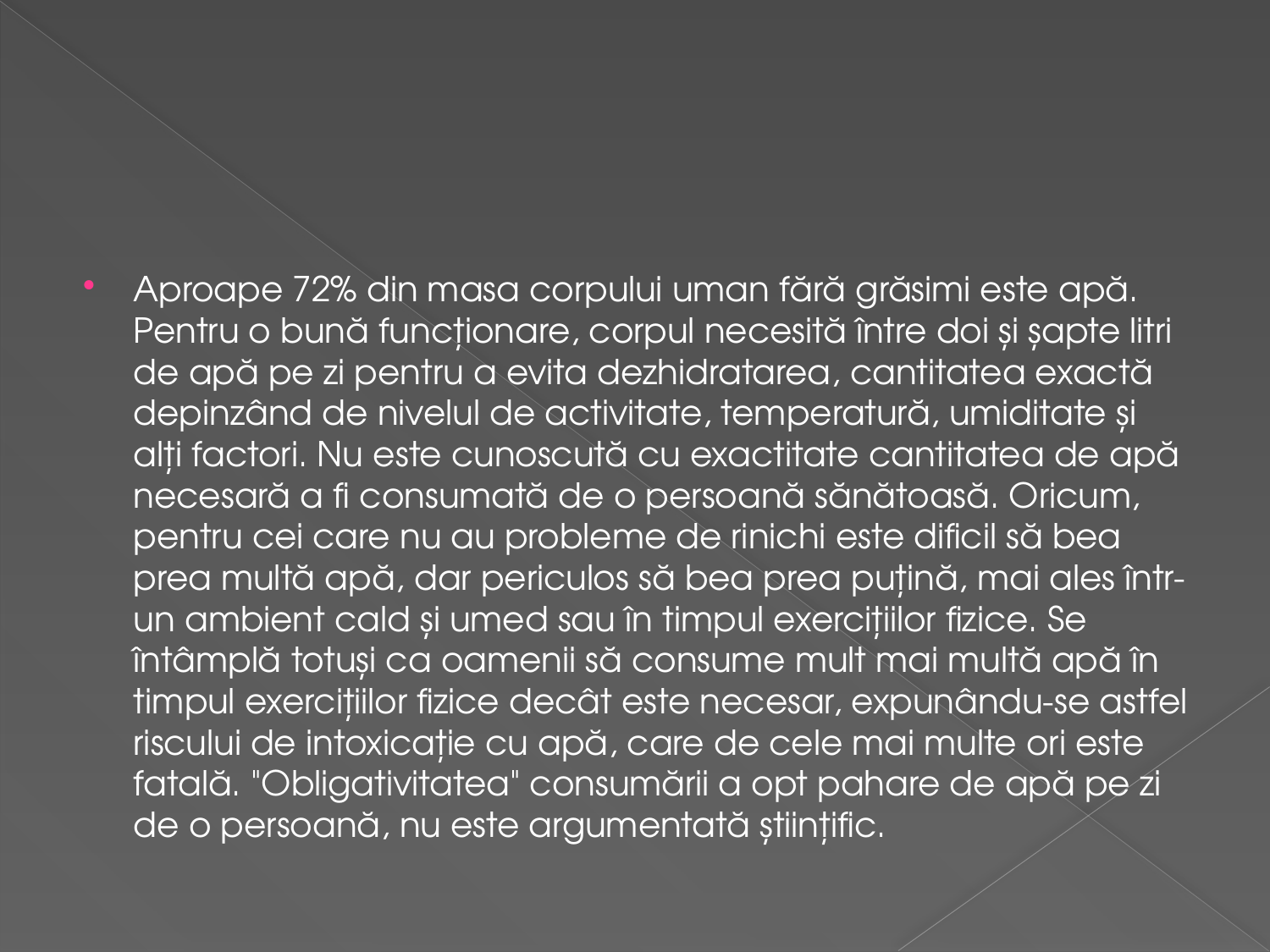

Aproape 72% din masa corpului uman fără grăsimi este apă. Pentru o bună funcționare, corpul necesită între doi și șapte litri de apă pe zi pentru a evita dezhidratarea, cantitatea exactă depinzând de nivelul de activitate, temperatură, umiditate și alți factori. Nu este cunoscută cu exactitate cantitatea de apă necesară a fi consumată de o persoană sănătoasă. Oricum, pentru cei care nu au probleme de rinichi este dificil să bea prea multă apă, dar periculos să bea prea puțină, mai ales într-un ambient cald și umed sau în timpul exercițiilor fizice. Se întâmplă totuși ca oamenii să consume mult mai multă apă în timpul exercițiilor fizice decât este necesar, expunându-se astfel riscului de intoxicație cu apă, care de cele mai multe ori este fatală. "Obligativitatea" consumării a opt pahare de apă pe zi de o persoană, nu este argumentată științific.